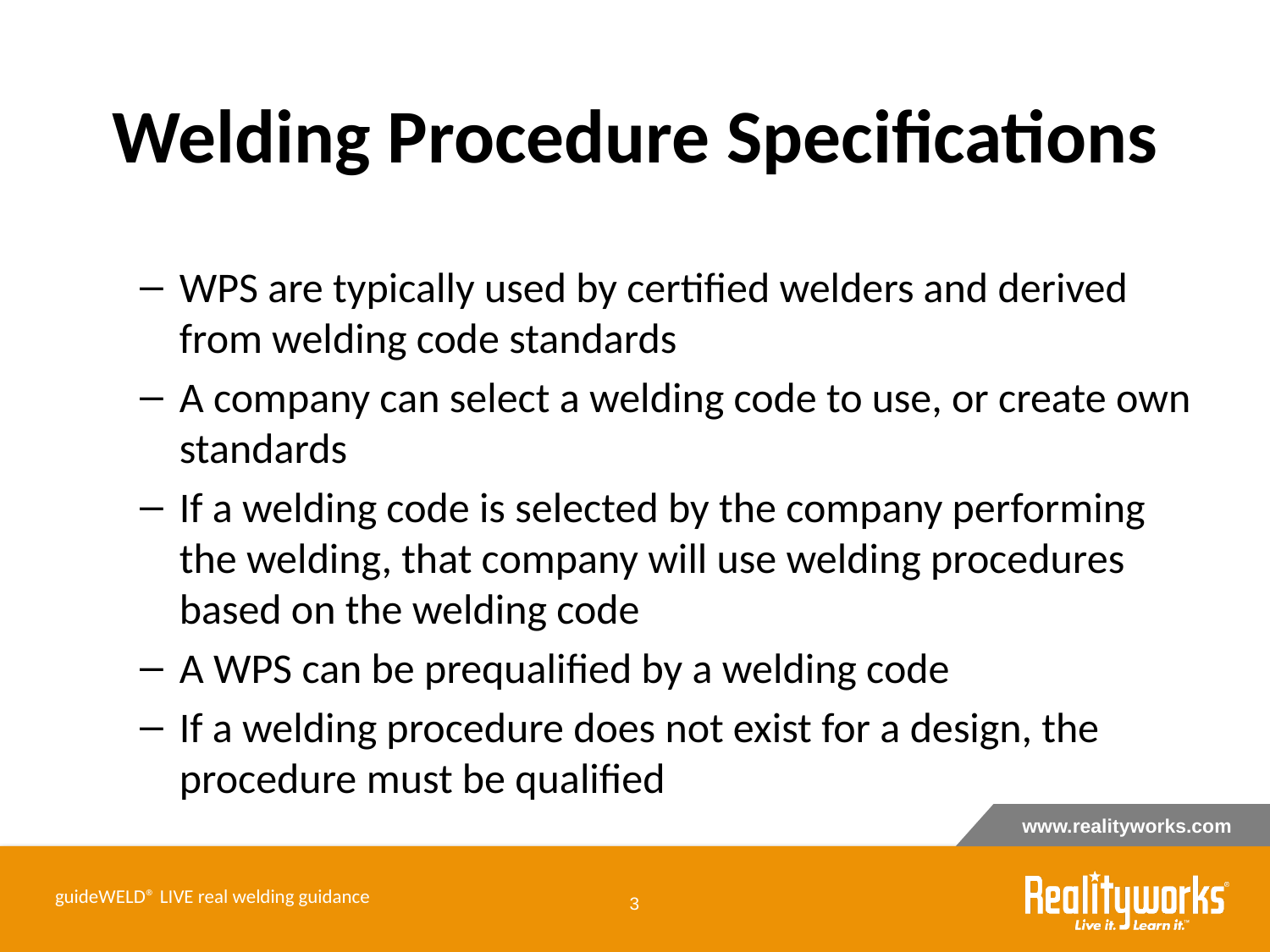

# Welding Procedure Specifications
WPS are typically used by certified welders and derived from welding code standards
A company can select a welding code to use, or create own standards
If a welding code is selected by the company performing the welding, that company will use welding procedures based on the welding code
A WPS can be prequalified by a welding code
If a welding procedure does not exist for a design, the procedure must be qualified
guideWELD® LIVE real welding guidance
3